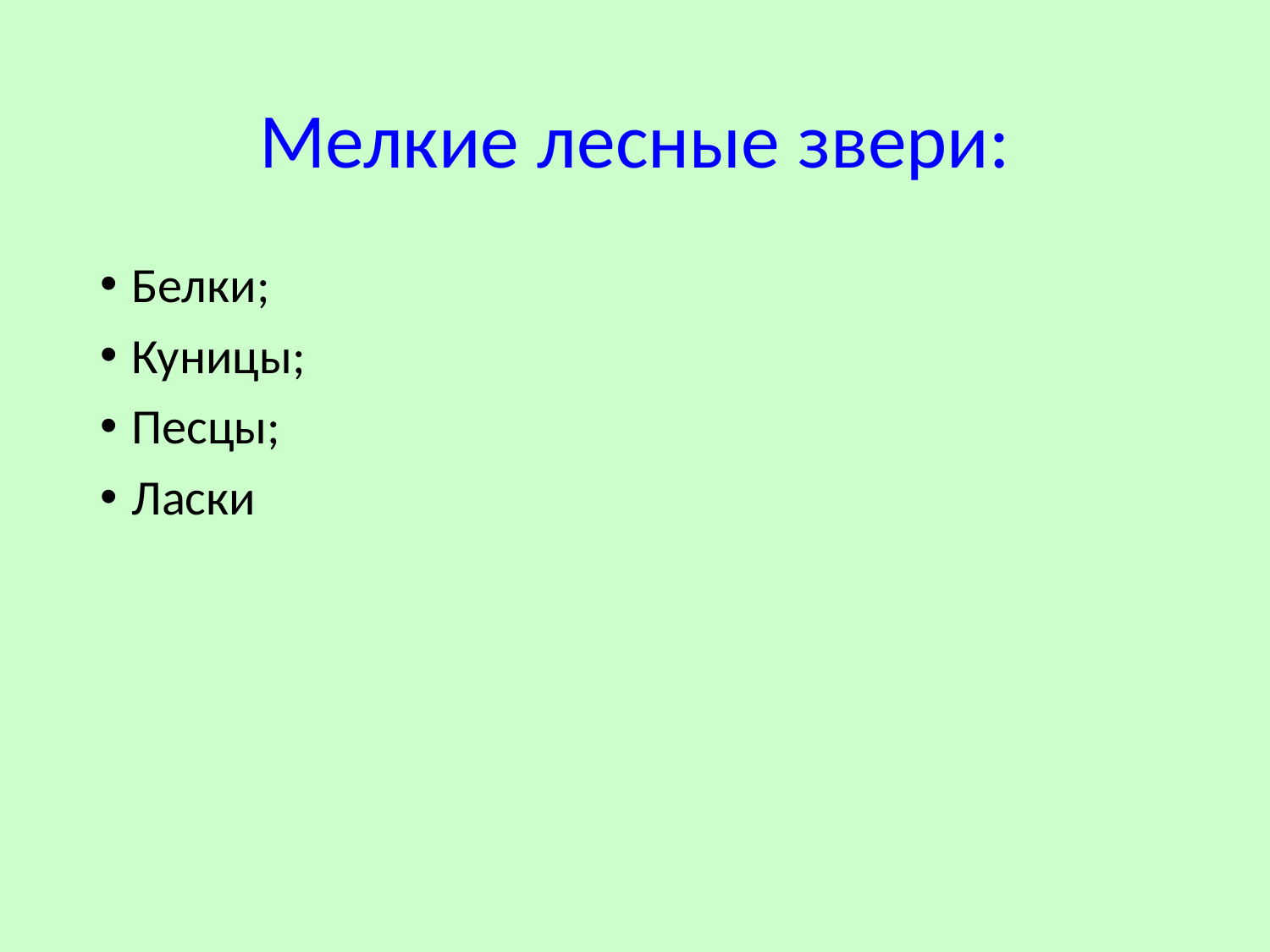

# Мелкие лесные звери:
Белки;
Куницы;
Песцы;
Ласки